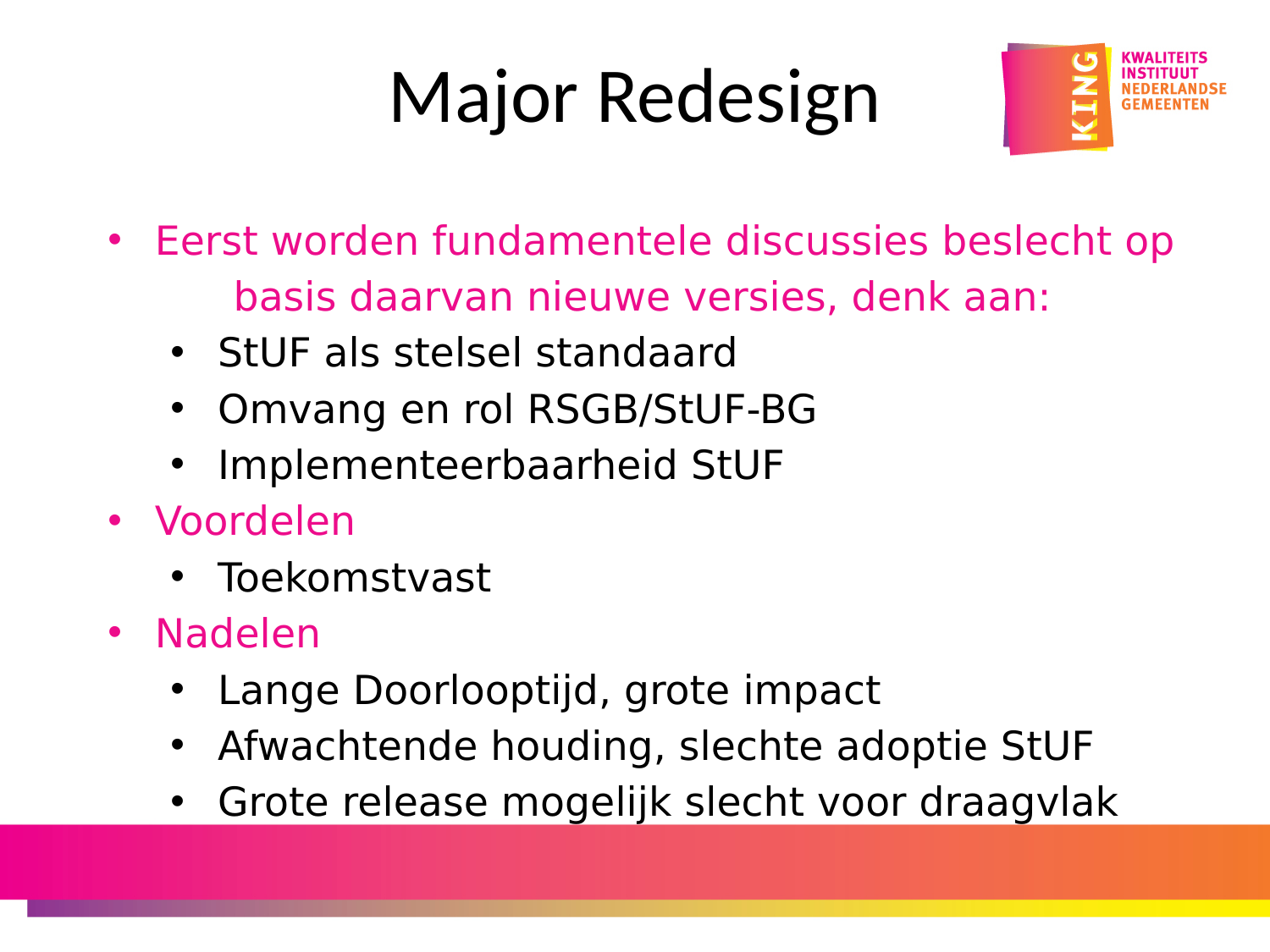

# Major Redesign
Eerst worden fundamentele discussies beslecht op
	basis daarvan nieuwe versies, denk aan:
StUF als stelsel standaard
Omvang en rol RSGB/StUF-BG
Implementeerbaarheid StUF
Voordelen
Toekomstvast
Nadelen
Lange Doorlooptijd, grote impact
Afwachtende houding, slechte adoptie StUF
Grote release mogelijk slecht voor draagvlak